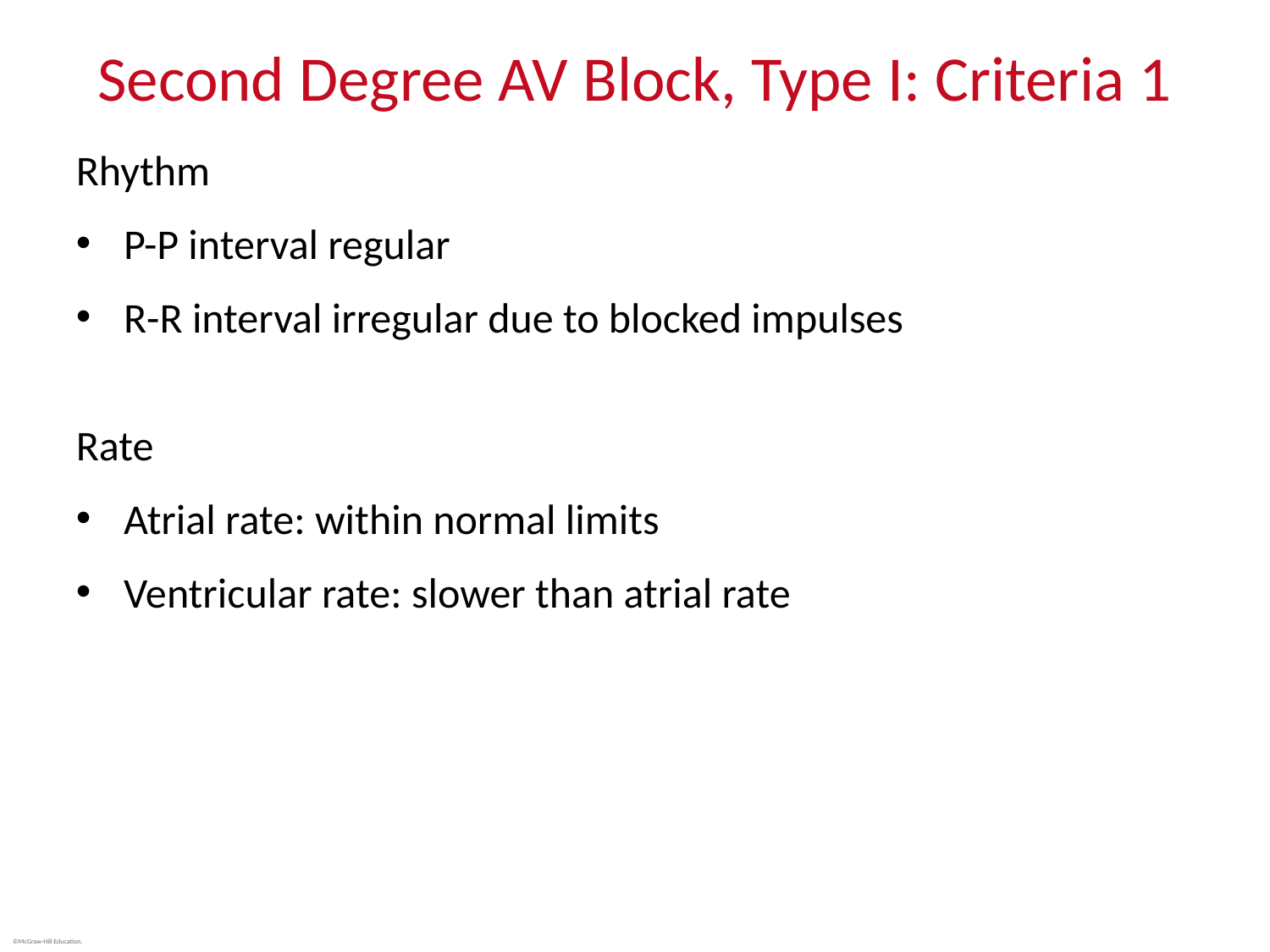

# Second Degree AV Block, Type I: Criteria 1
Rhythm
P-P interval regular
R-R interval irregular due to blocked impulses
Rate
Atrial rate: within normal limits
Ventricular rate: slower than atrial rate